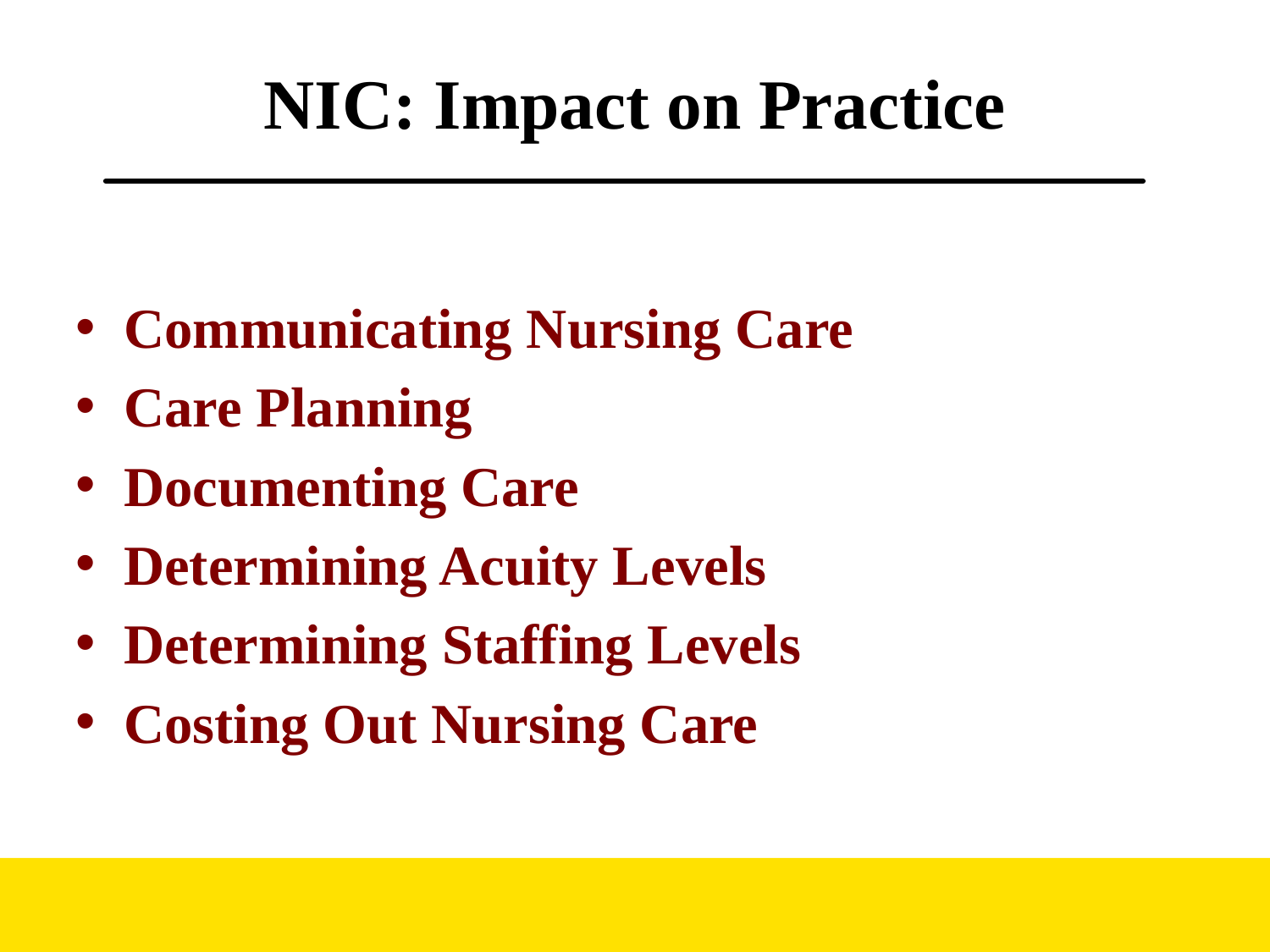

# NIC: Impact on Practice
Communicating Nursing Care
Care Planning
Documenting Care
Determining Acuity Levels
Determining Staffing Levels
Costing Out Nursing Care